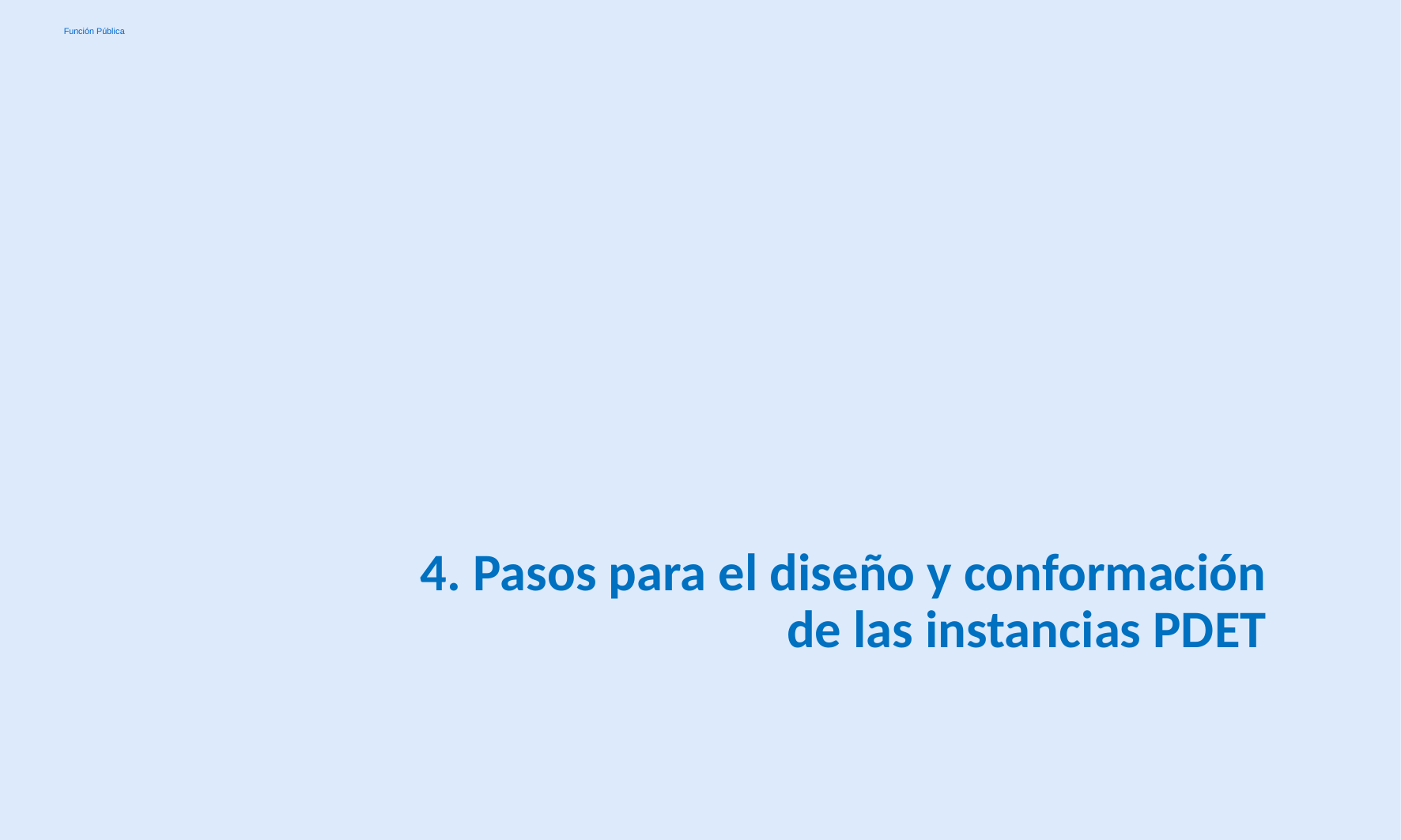

# 4. Pasos para el diseño y conformación de las instancias PDET